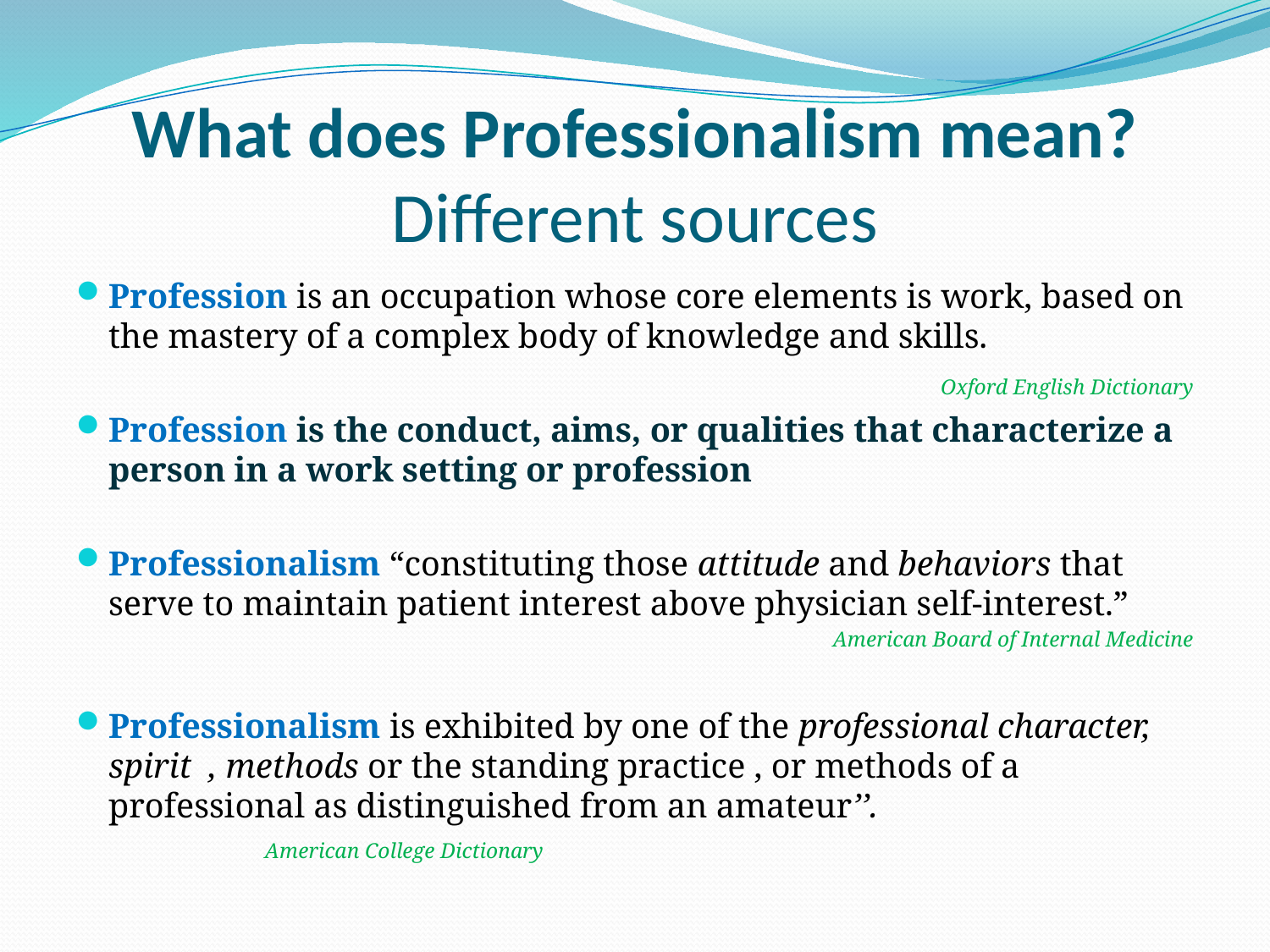

# What does Professionalism mean? Different sources
Profession is an occupation whose core elements is work, based on the mastery of a complex body of knowledge and skills.
 Oxford English Dictionary
Profession is the conduct, aims, or qualities that characterize a person in a work setting or profession

Professionalism “constituting those attitude and behaviors that serve to maintain patient interest above physician self-interest.”
American Board of Internal Medicine

Professionalism is exhibited by one of the professional character, spirit  , methods or the standing practice , or methods of a professional as distinguished from an amateur’’.                                                       American College Dictionary